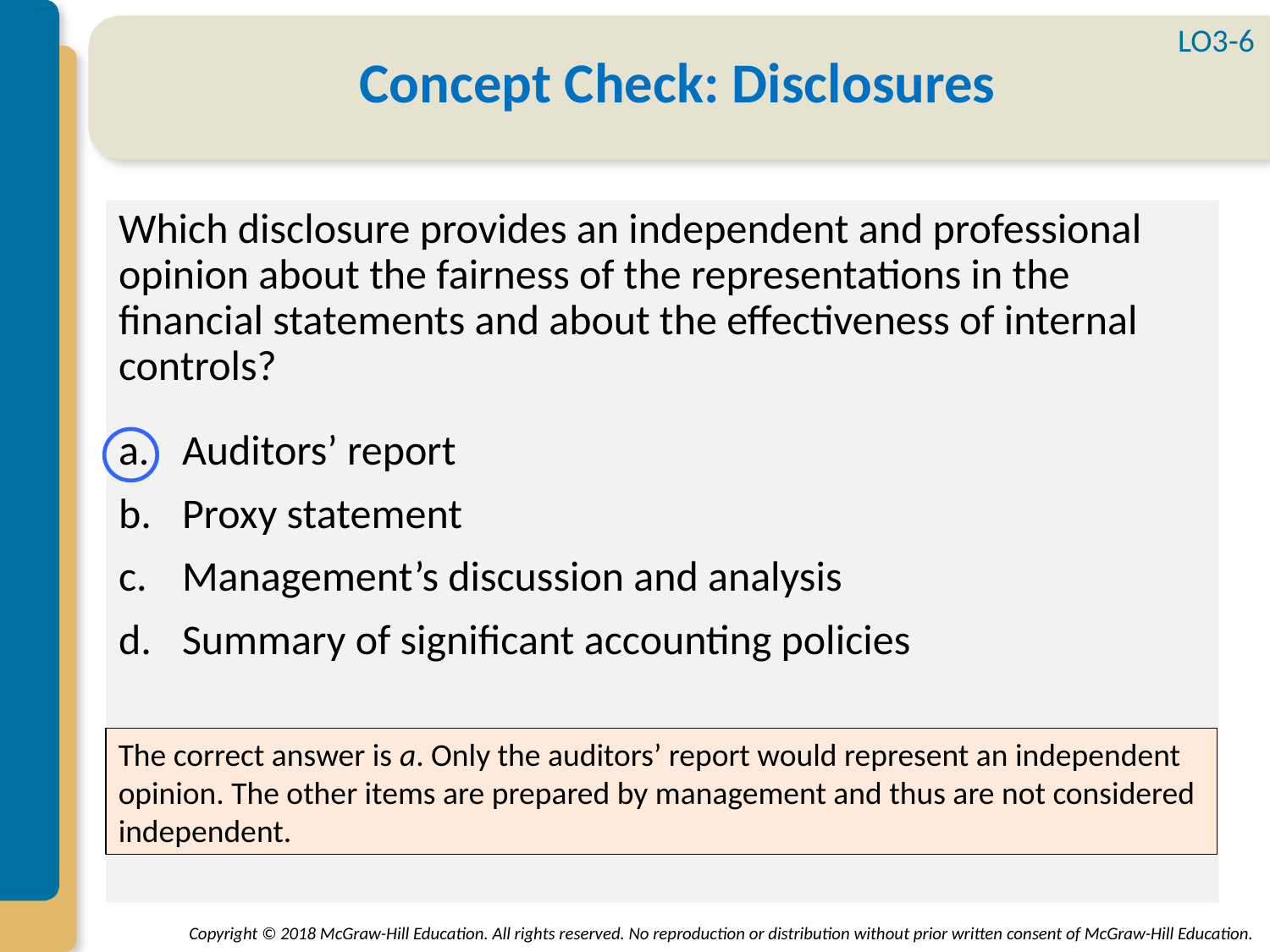

LO3-6
Concept Check: Disclosures
Which disclosure provides an independent and professional opinion about the fairness of the representations in the financial statements and about the effectiveness of internal controls?
Auditors’ report
Proxy statement
Management’s discussion and analysis
Summary of significant accounting policies

The correct answer is a. Only the auditors’ report would represent an independent opinion. The other items are prepared by management and thus are not considered independent.